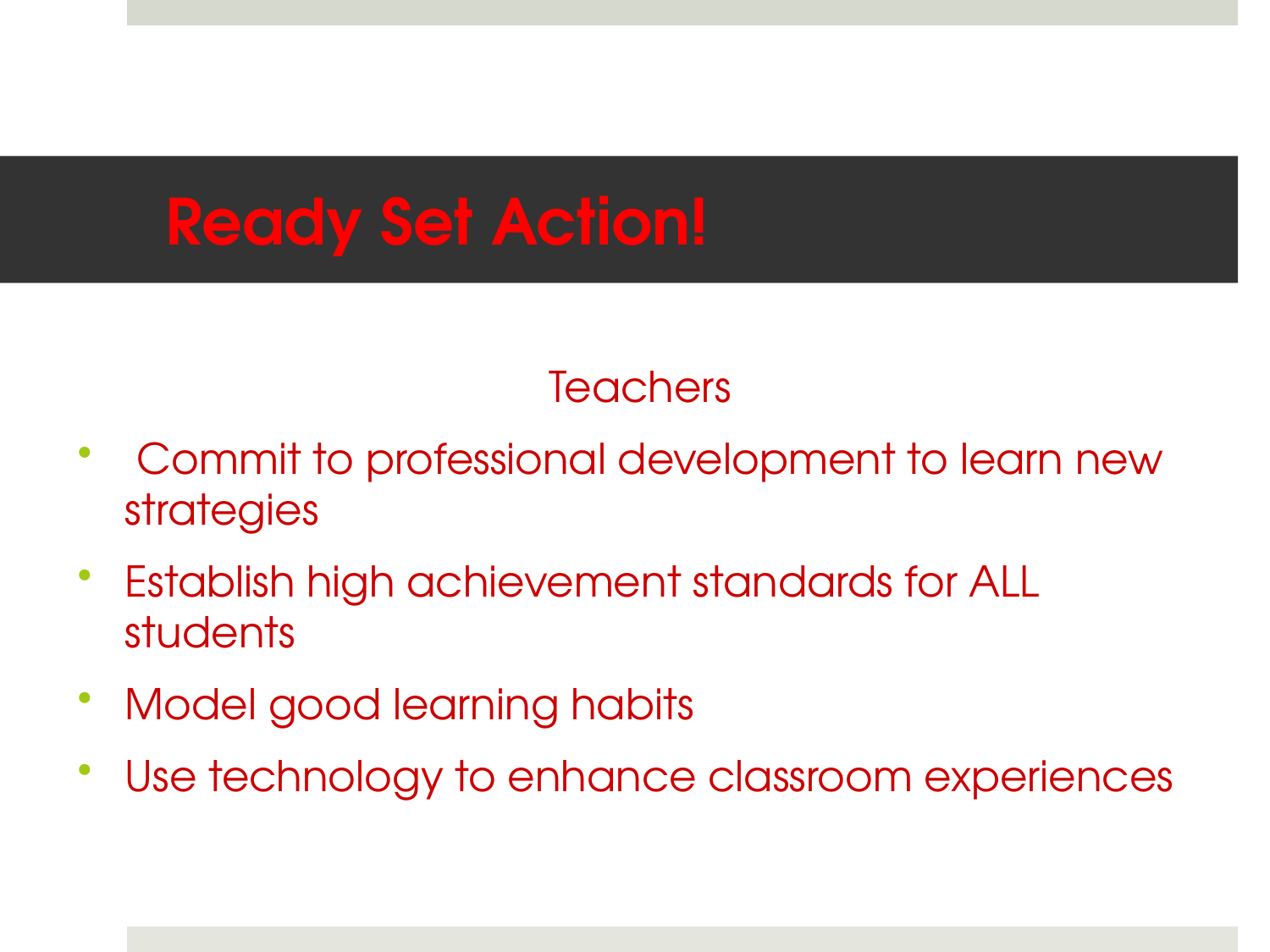

# Ready Set Action!

Teachers
 Commit to professional development to learn new strategies
Establish high achievement standards for ALL students
Model good learning habits
Use technology to enhance classroom experiences